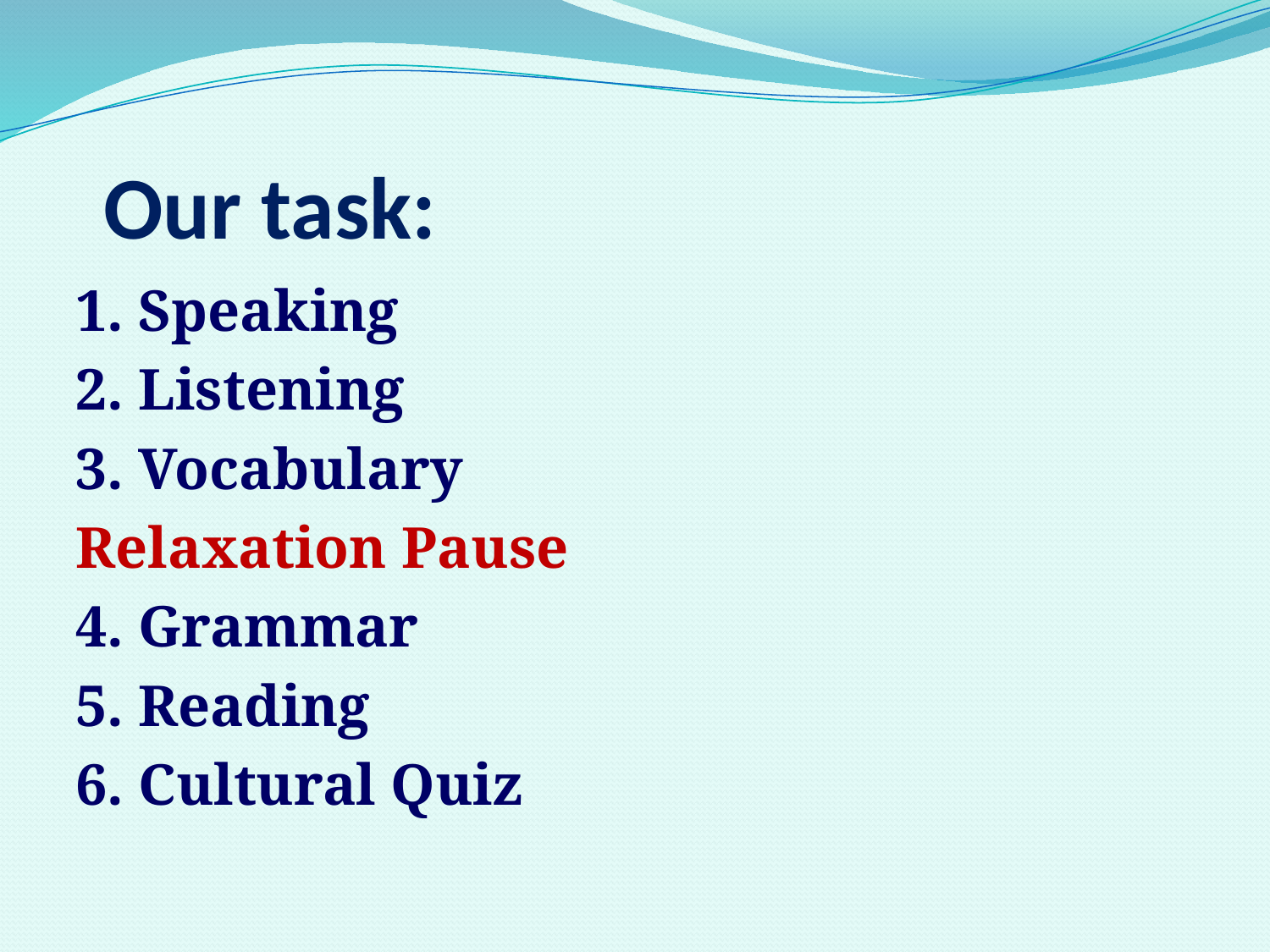

# Our task:
1. Speaking
2. Listening
3. Vocabulary
Relaxation Pause
4. Grammar
5. Reading
6. Cultural Quiz